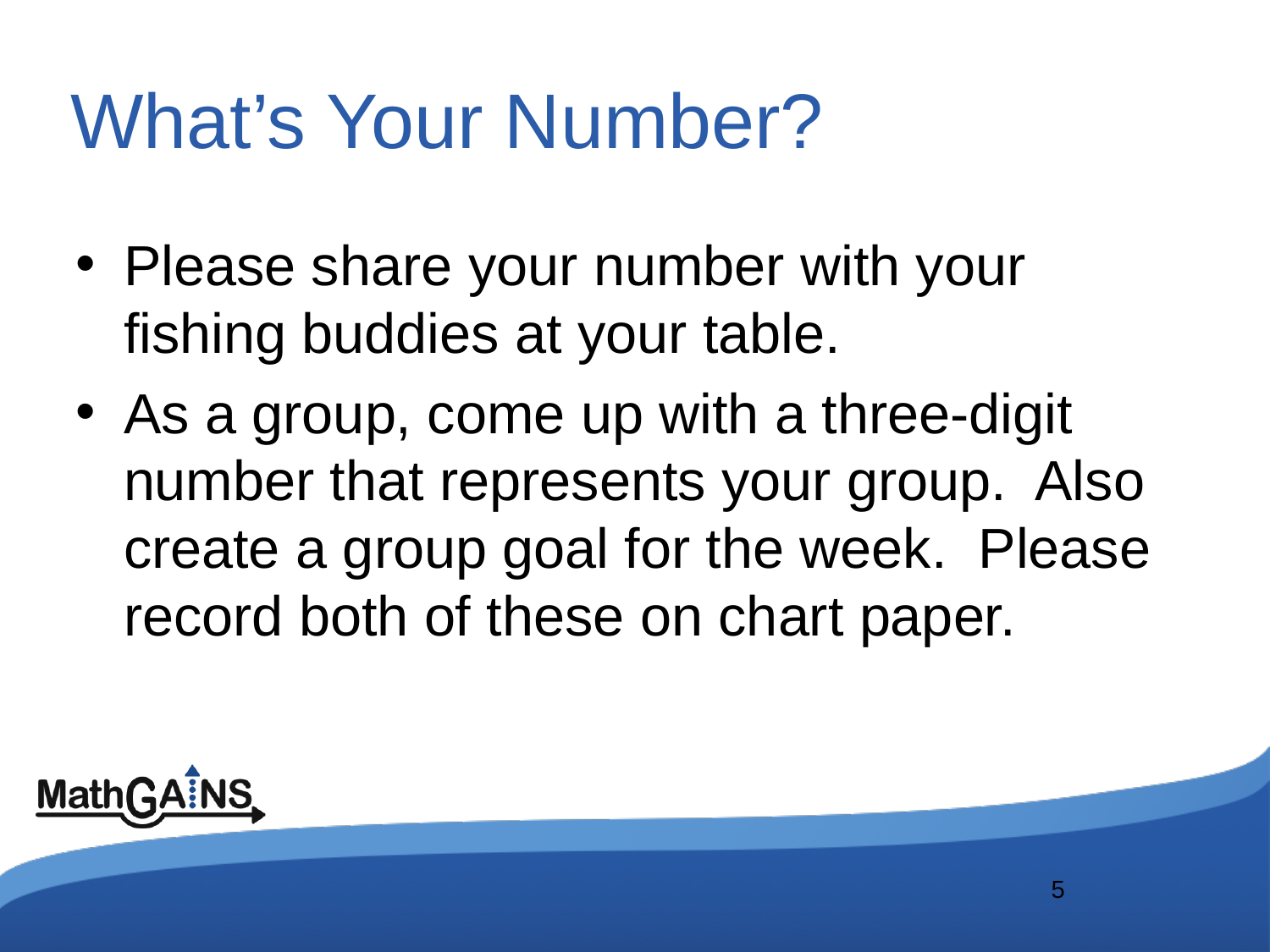

# What’s Your Number?
Please share your number with your fishing buddies at your table.
As a group, come up with a three-digit number that represents your group.  Also create a group goal for the week.  Please record both of these on chart paper.
5